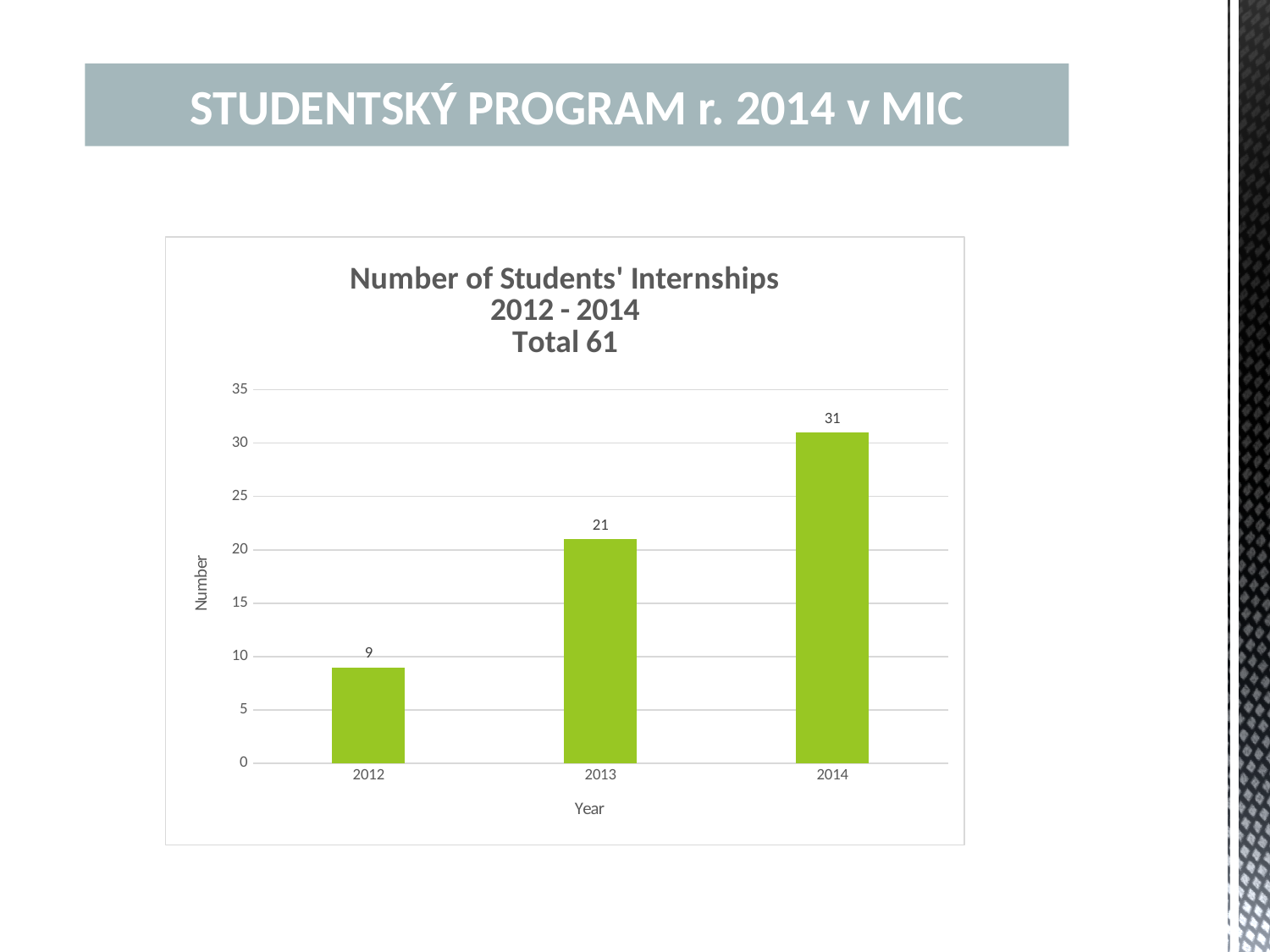

# STUDENTSKÝ PROGRAM r. 2014 v MIC

### Chart: Number of Students' Internships
2012 - 2014
Total 61

| Category | Number |
|---|---|
| 2012 | 9.0 |
| 2013 | 21.0 |
| 2014 | 31.0 |